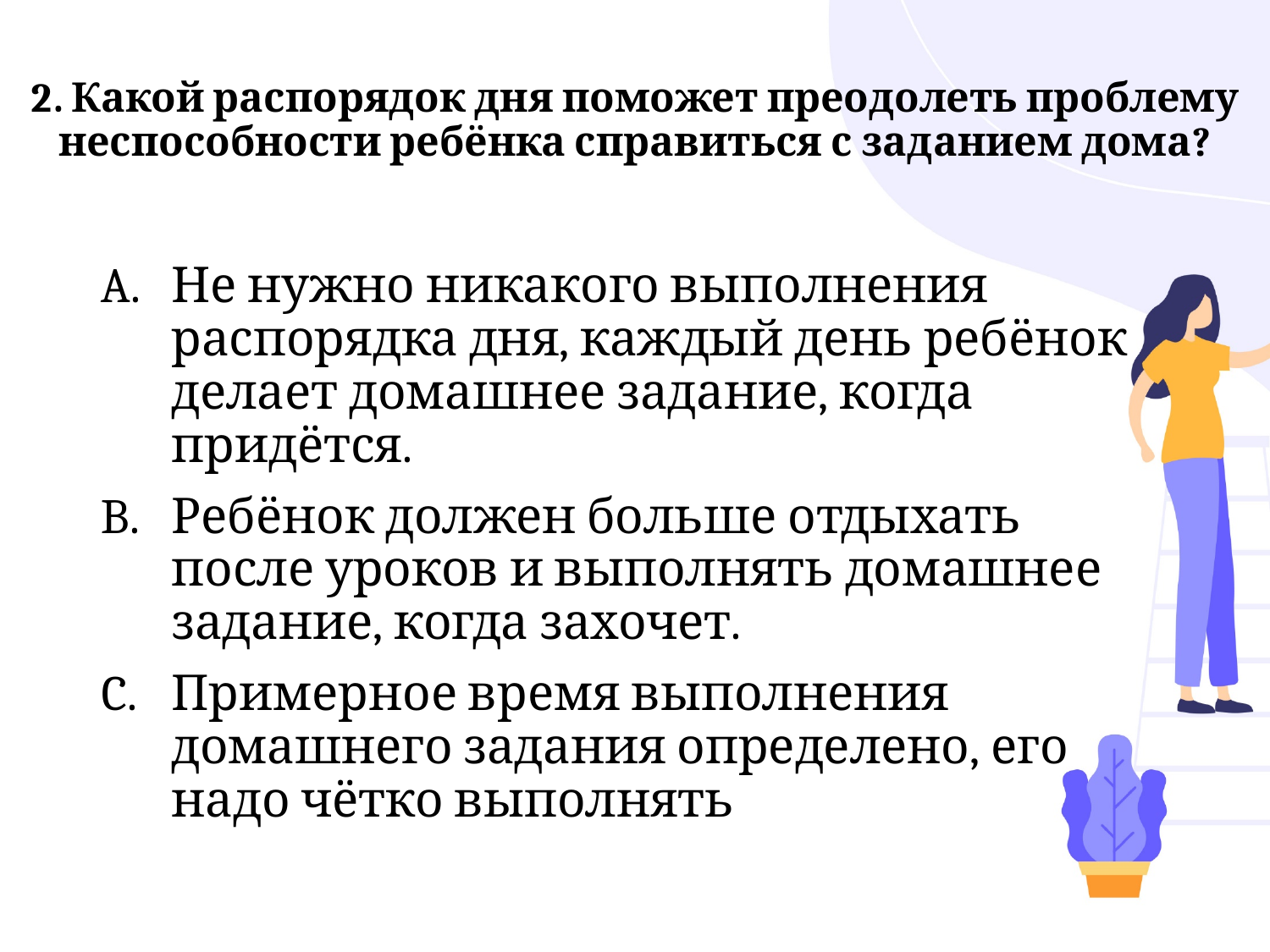

# 2. Какой распорядок дня поможет преодолеть проблему неспособности ребёнка справиться с заданием дома?
Не нужно никакого выполнения распорядка дня, каждый день ребёнок делает домашнее задание, когда придётся.
Ребёнок должен больше отдыхать после уроков и выполнять домашнее задание, когда захочет.
Примерное время выполнения домашнего задания определено, его надо чётко выполнять